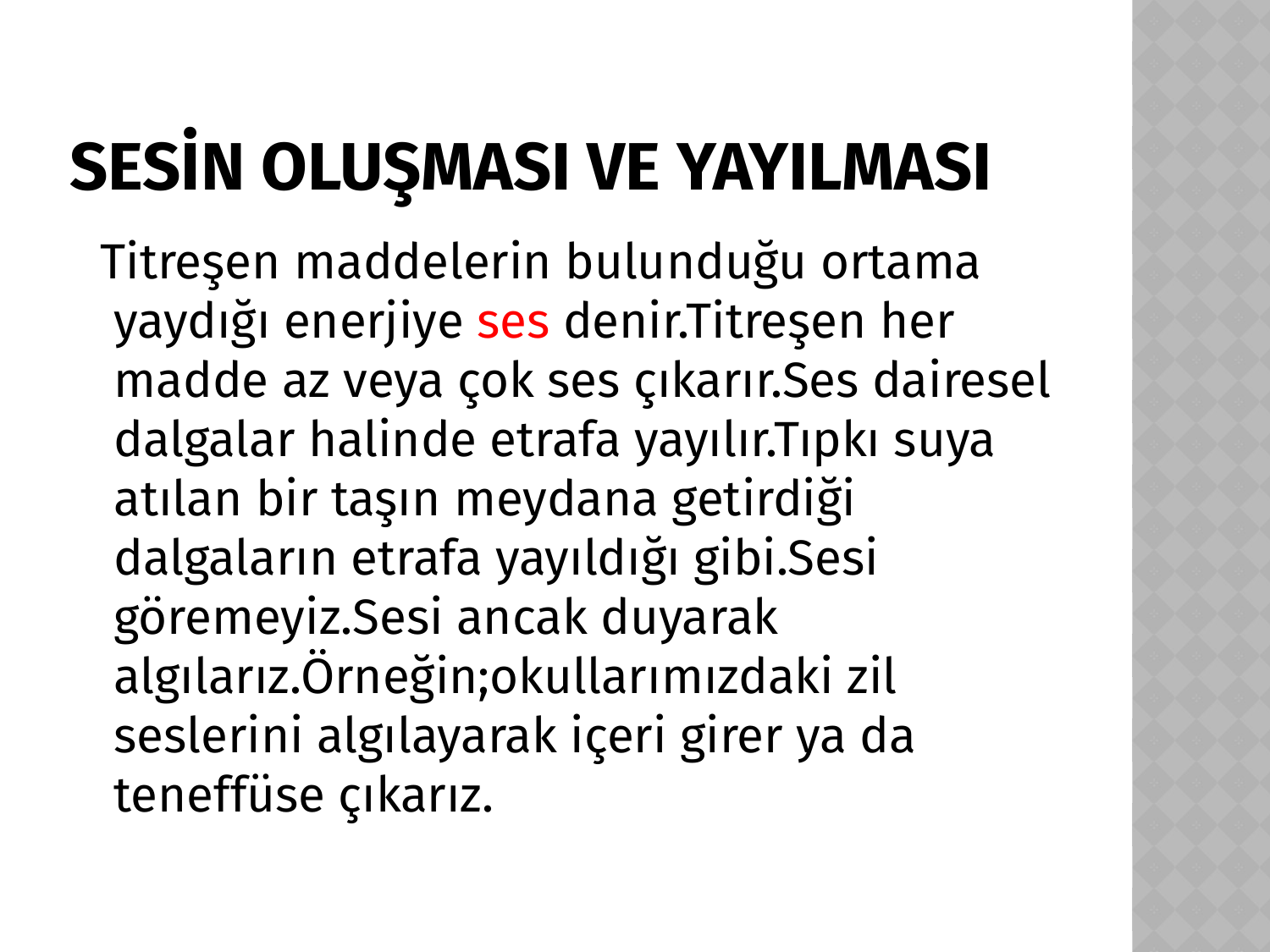

# SESİN OLUŞMASI VE YAYILMASI
  Titreşen maddelerin bulunduğu ortama yaydığı enerjiye ses denir.Titreşen her madde az veya çok ses çıkarır.Ses dairesel dalgalar halinde etrafa yayılır.Tıpkı suya atılan bir taşın meydana getirdiği dalgaların etrafa yayıldığı gibi.Sesi göremeyiz.Sesi ancak duyarak algılarız.Örneğin;okullarımızdaki zil seslerini algılayarak içeri girer ya da teneffüse çıkarız.